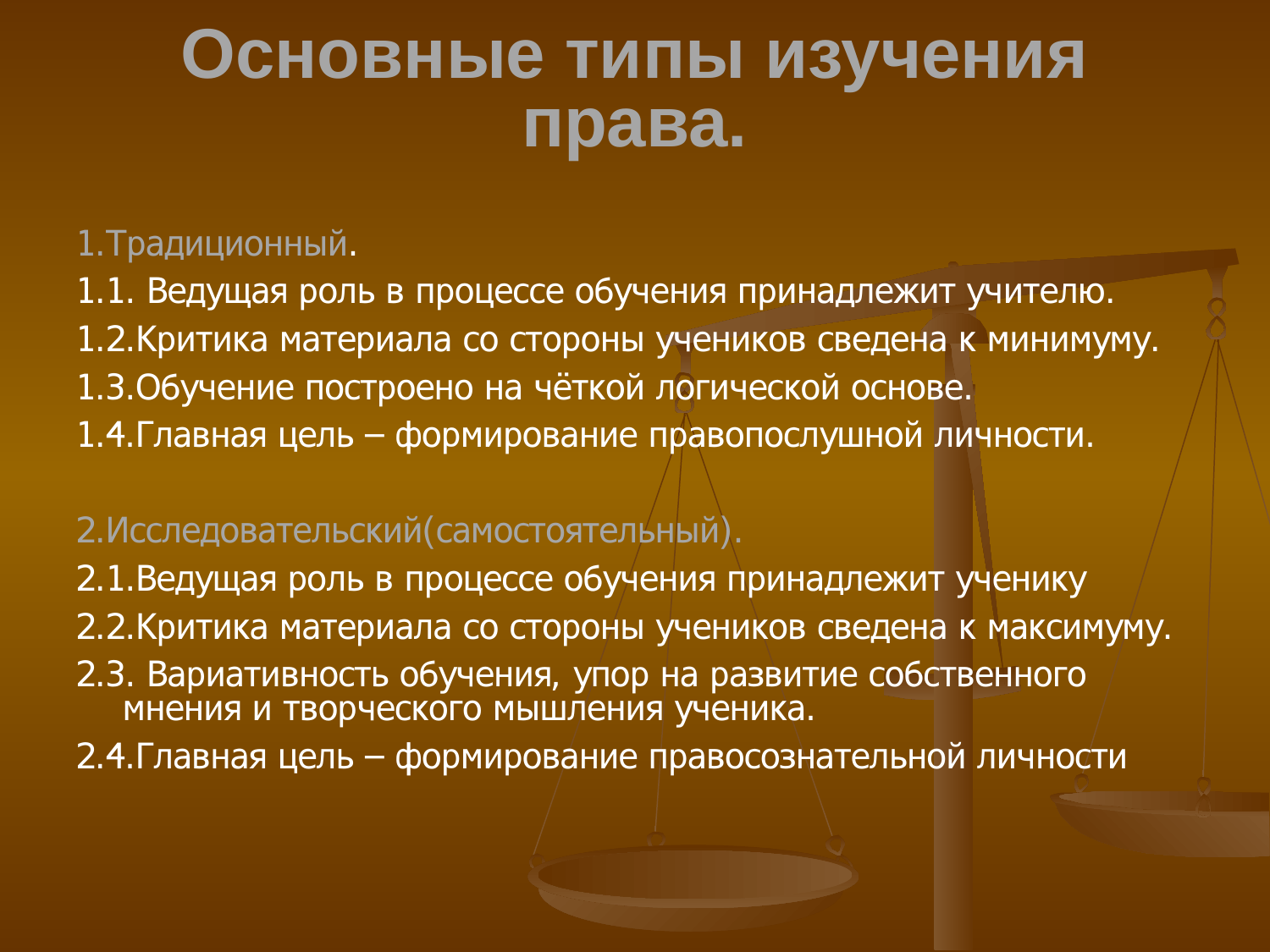

# Основные типы изучения права.
1.Традиционный.
1.1. Ведущая роль в процессе обучения принадлежит учителю.
1.2.Критика материала со стороны учеников сведена к минимуму.
1.3.Обучение построено на чёткой логической основе.
1.4.Главная цель – формирование правопослушной личности.

2.Исследовательский(самостоятельный).
2.1.Ведущая роль в процессе обучения принадлежит ученику
2.2.Критика материала со стороны учеников сведена к максимуму.
2.3. Вариативность обучения, упор на развитие собственного мнения и творческого мышления ученика.
2.4.Главная цель – формирование правосознательной личности